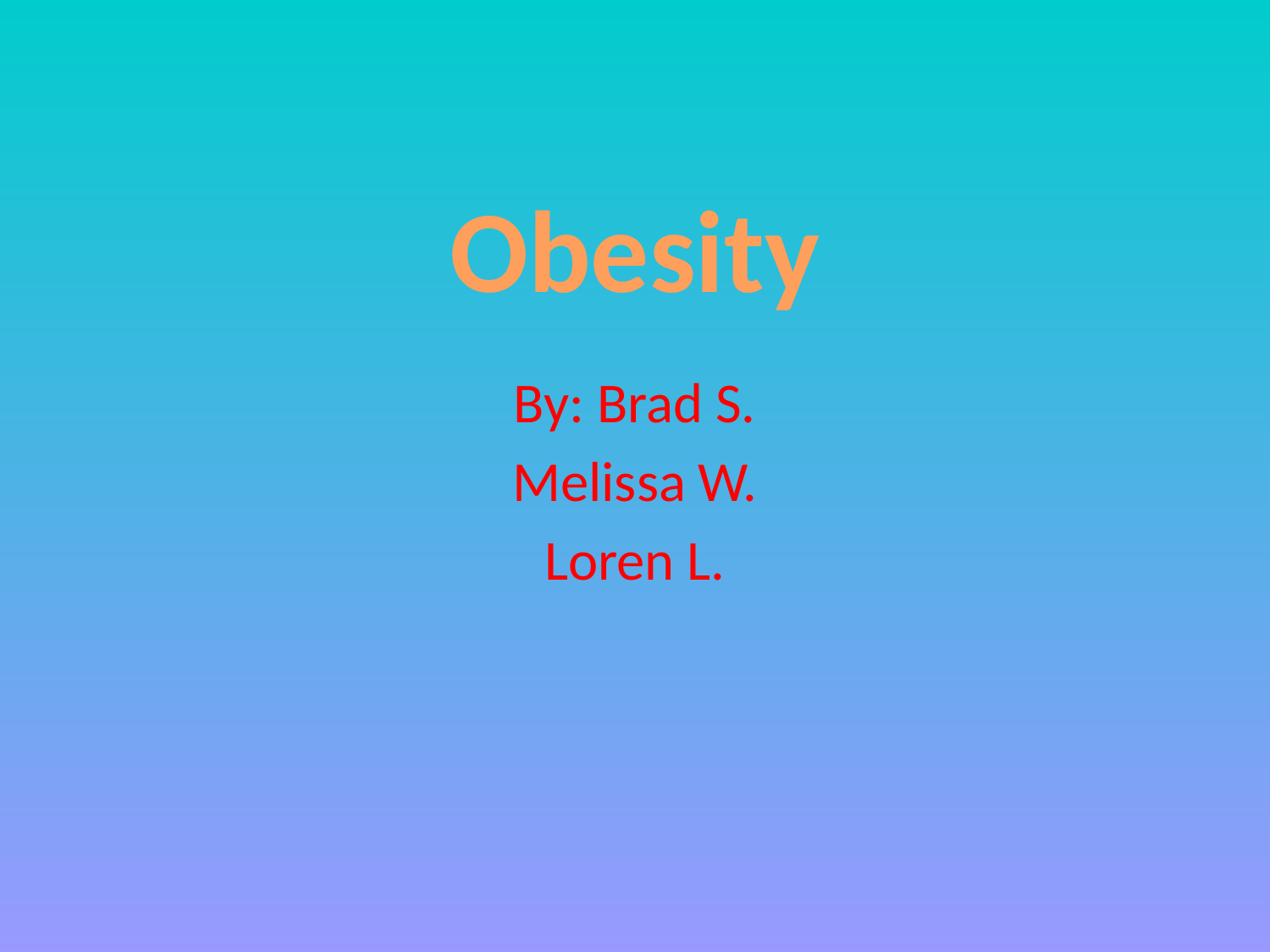

Obesity
By: Brad S.
Melissa W.
Loren L.